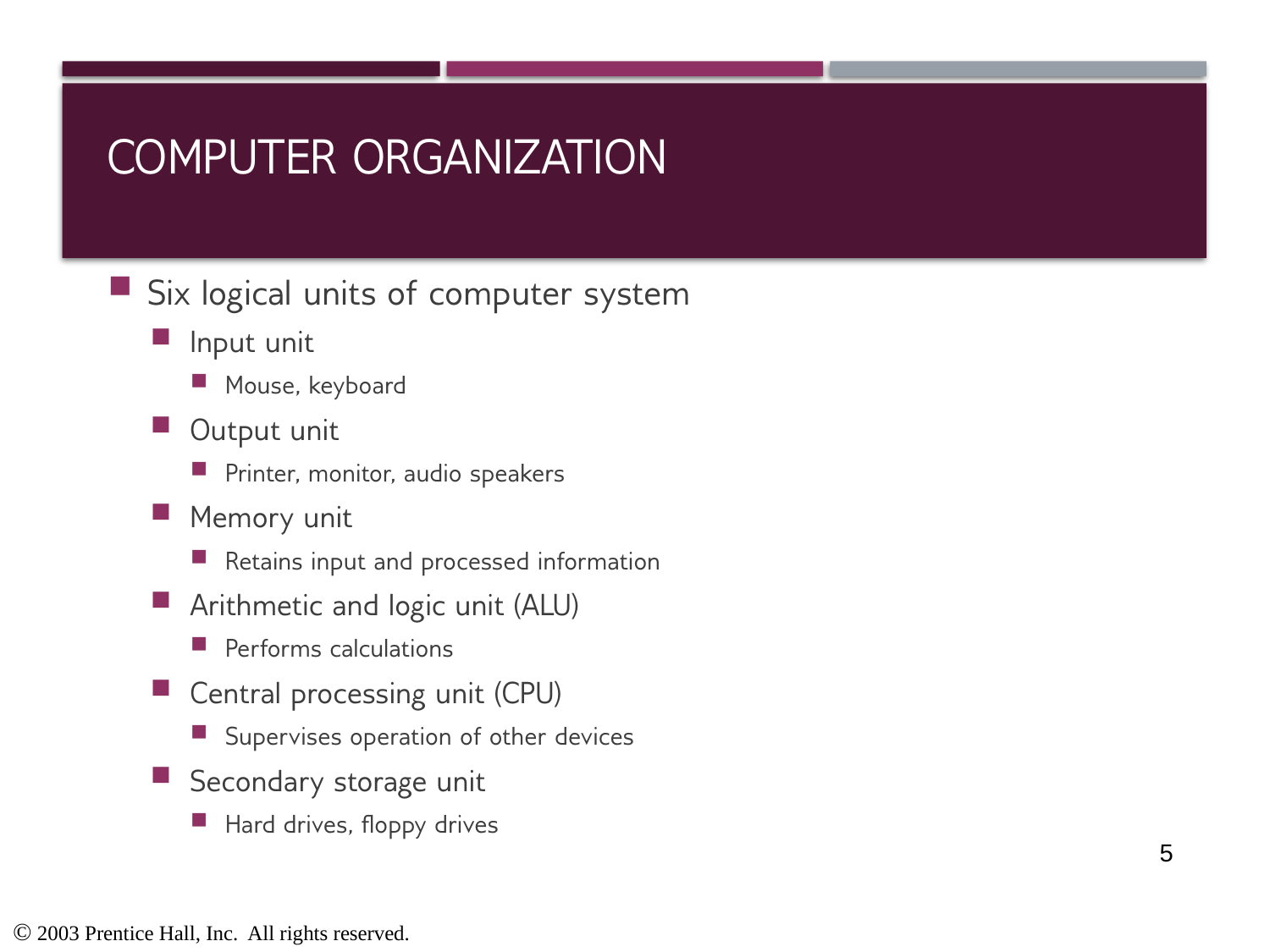

# Computer Organization
Six logical units of computer system
Input unit
Mouse, keyboard
Output unit
Printer, monitor, audio speakers
Memory unit
Retains input and processed information
Arithmetic and logic unit (ALU)
Performs calculations
Central processing unit (CPU)
Supervises operation of other devices
Secondary storage unit
Hard drives, floppy drives
5
© 2003 Prentice Hall, Inc.  All rights reserved.